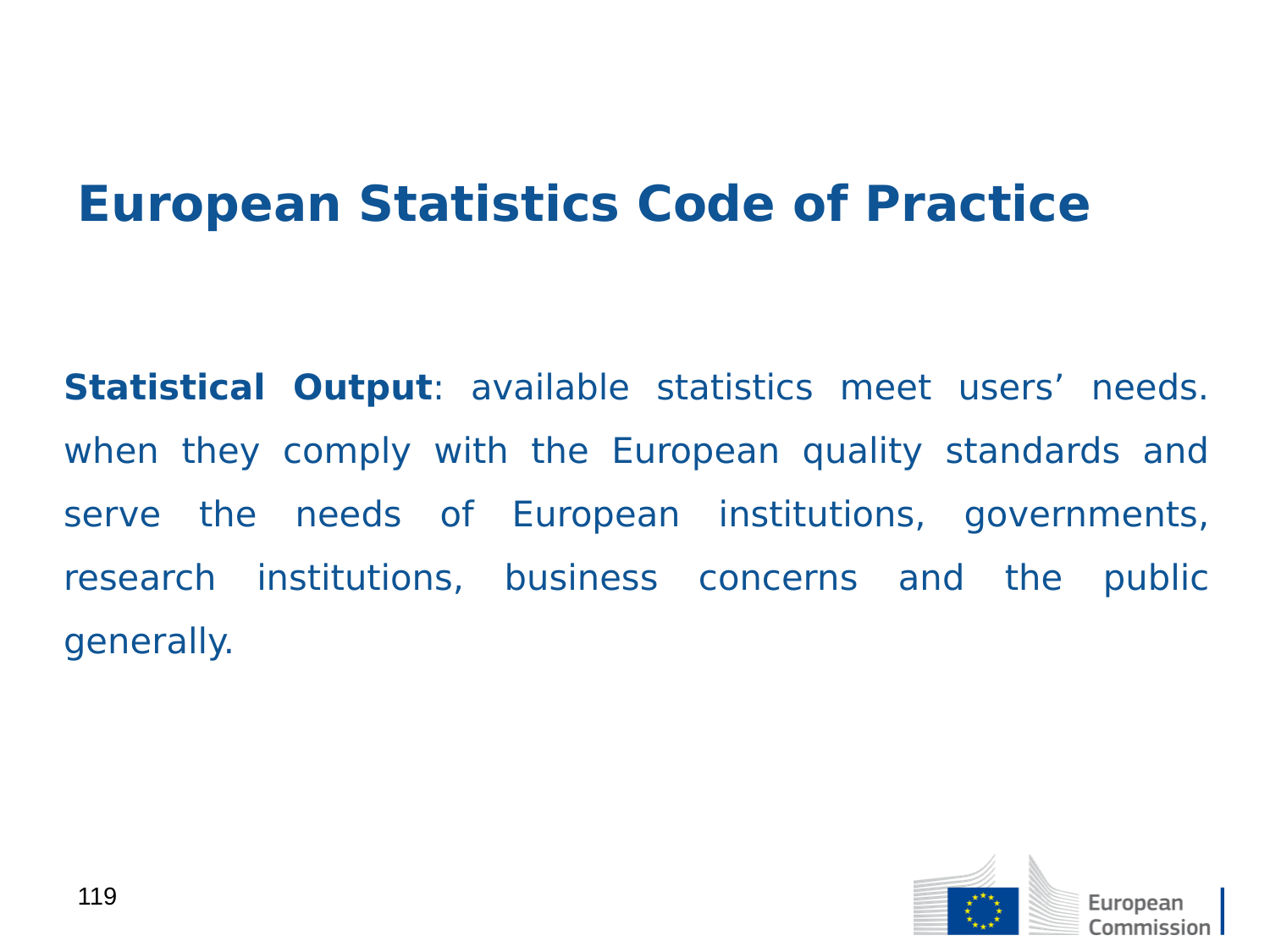

# European Statistics Code of Practice
Statistical Output: available statistics meet users’ needs. when they comply with the European quality standards and serve the needs of European institutions, governments, research institutions, business concerns and the public generally.

119